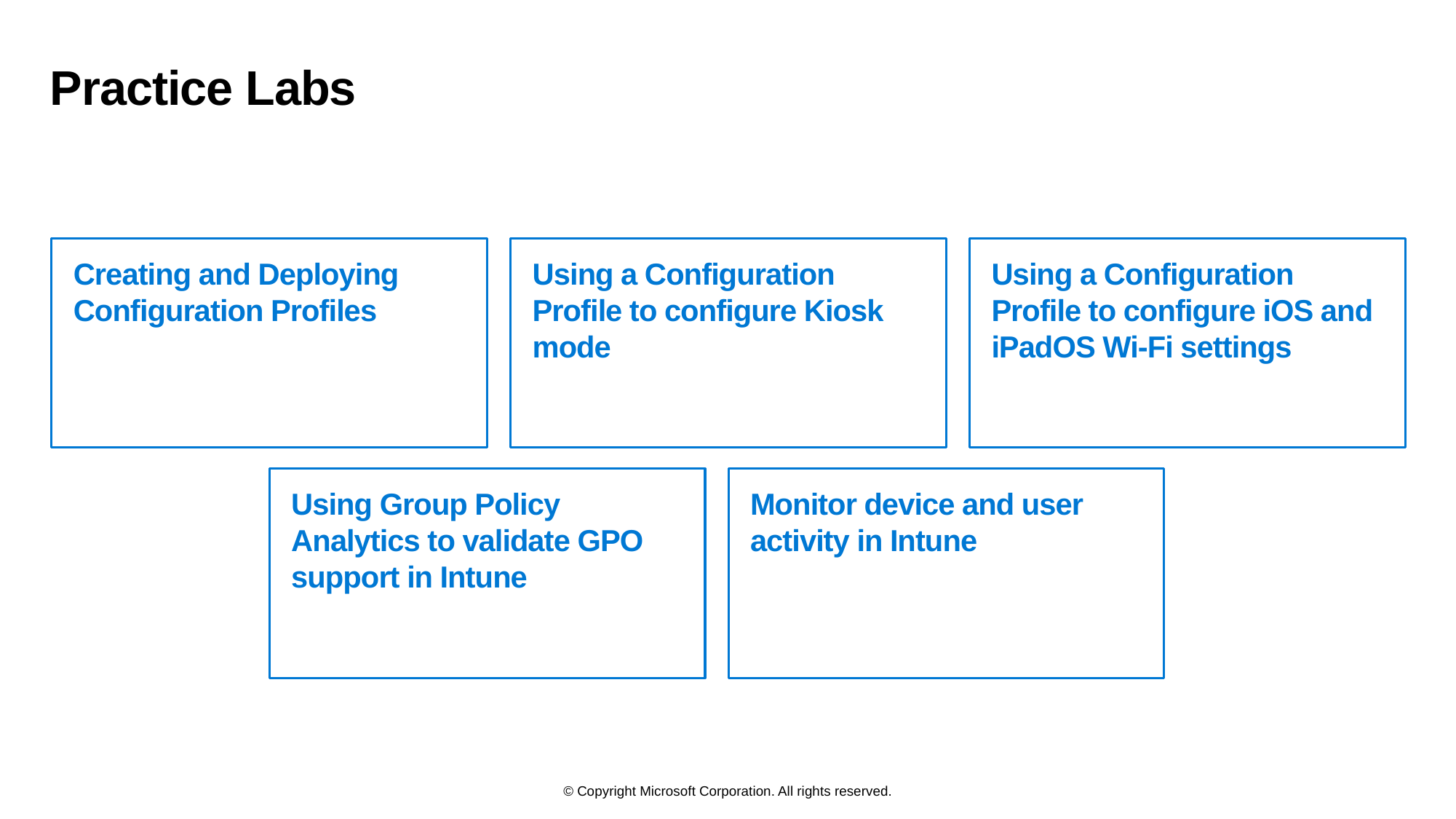

# Practice Labs
Creating and Deploying Configuration Profiles
Using a Configuration Profile to configure Kiosk mode
Using a Configuration Profile to configure iOS and iPadOS Wi-Fi settings
Using Group Policy Analytics to validate GPO support in Intune
Monitor device and user activity in Intune